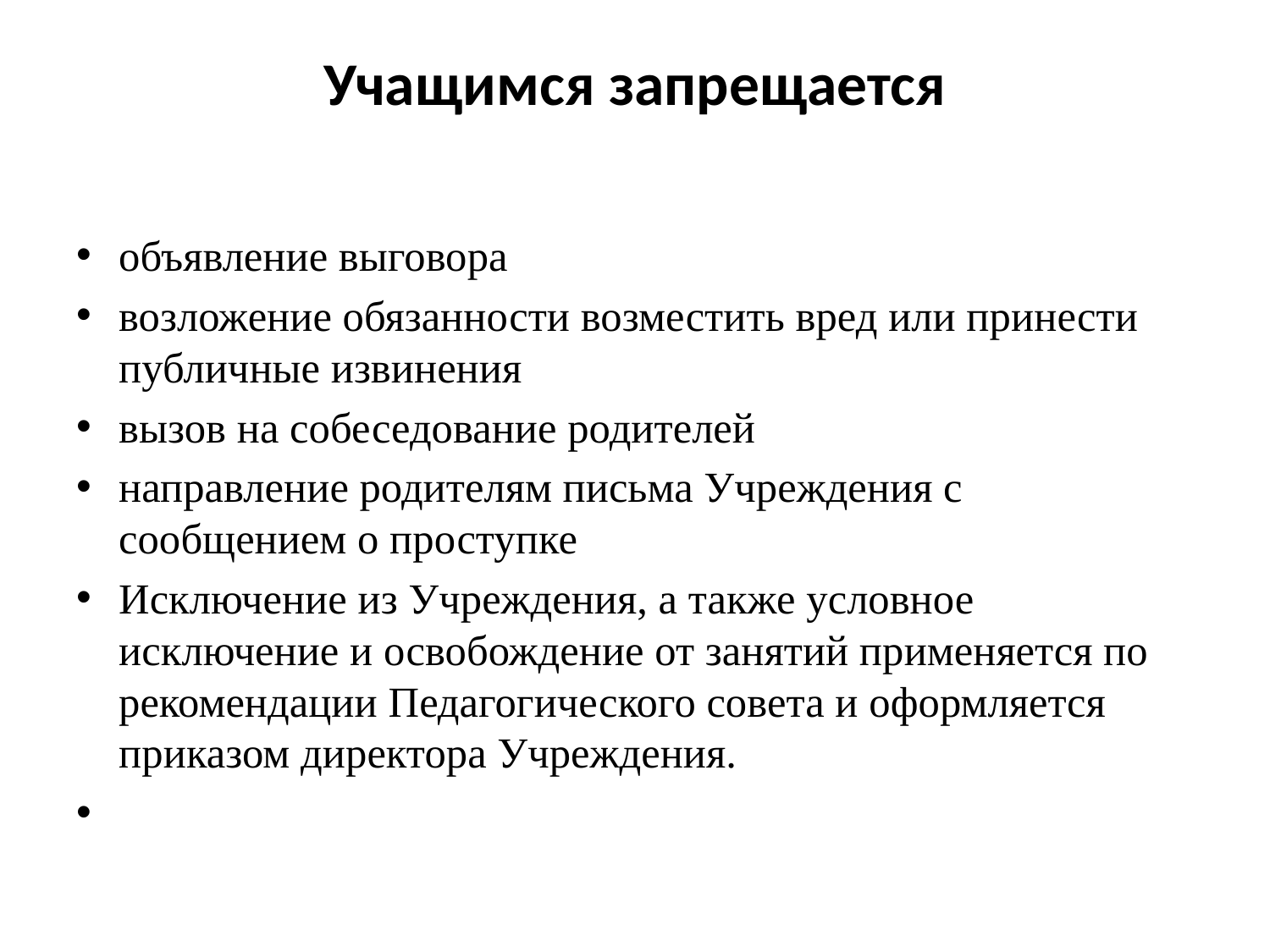

# Учащимся запрещается
объявление выговора
возложение обязанности возместить вред или принести публичные извинения
вызов на собеседование родителей
направление родителям письма Учреждения с сообщением о проступке
Исключение из Учреждения, а также условное исключение и освобождение от занятий применяется по рекомендации Педагогического совета и оформляется приказом директора Учреждения.